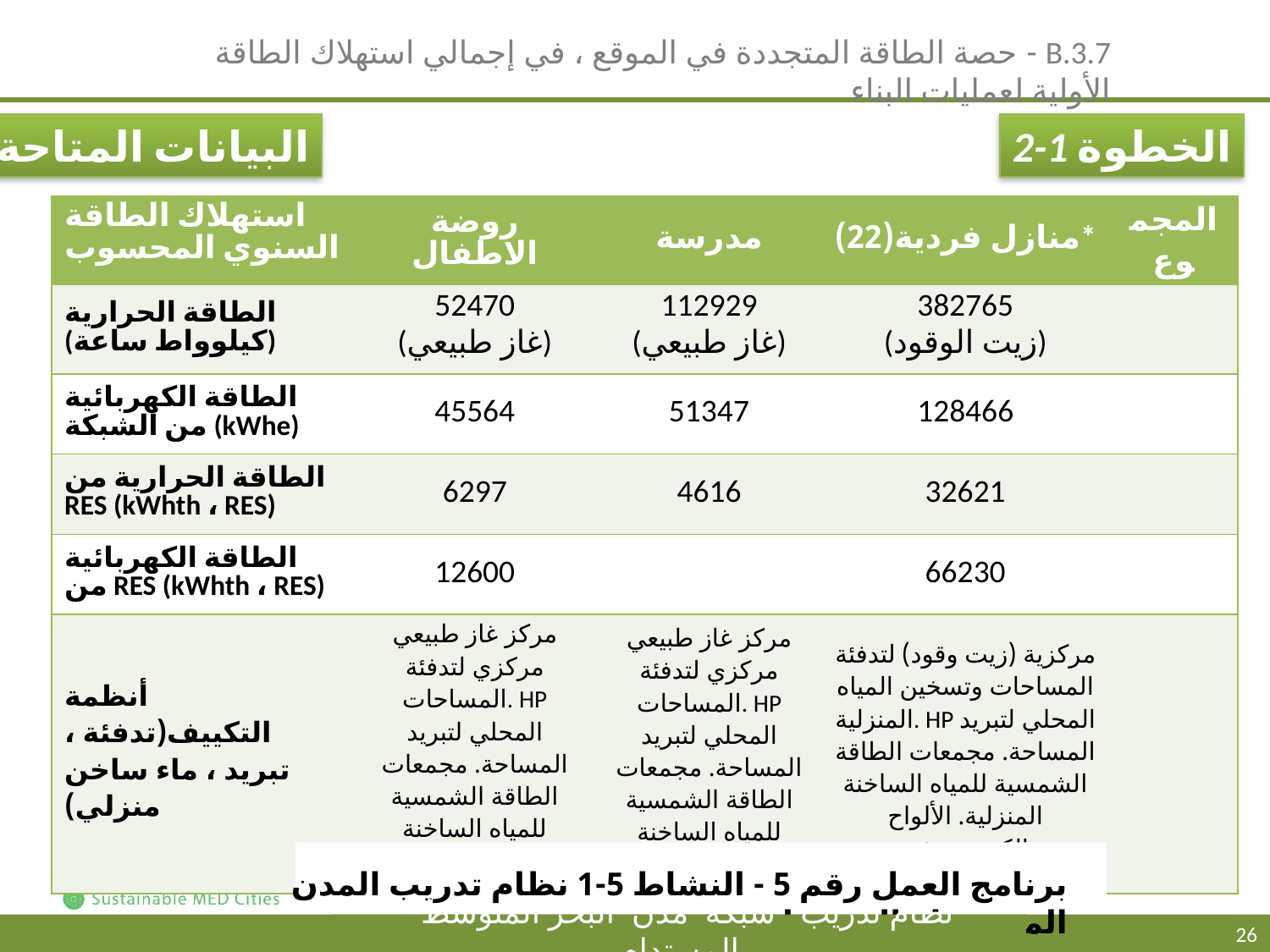

B.3.7 - حصة الطاقة المتجددة في الموقع ، في إجمالي استهلاك الطاقة الأولية لعمليات البناء
الخطوة 1-2
البيانات المتاحة
| استهلاك الطاقة السنوي المحسوب | روضة الاطفال | مدرسة | منازل فردية(22)\* | المجموع |
| --- | --- | --- | --- | --- |
| الطاقة الحرارية (كيلوواط ساعة) | 52470 (غاز طبيعي) | 112929 (غاز طبيعي) | 382765 (زيت الوقود) |  |
| الطاقة الكهربائية من الشبكة (kWhe) | 45564 | 51347 | 128466 |  |
| الطاقة الحرارية من RES (kWhth ، RES) | 6297 | 4616 | 32621 |  |
| الطاقة الكهربائية من RES (kWhth ، RES) | 12600 |  | 66230 |  |
| أنظمة التكييف(تدفئة ، تبريد ، ماء ساخن منزلي) | مركز غاز طبيعي مركزي لتدفئة المساحات. HP المحلي لتبريد المساحة. مجمعات الطاقة الشمسية للمياه الساخنة المنزلية. الألواح الكهروضوئية | مركز غاز طبيعي مركزي لتدفئة المساحات. HP المحلي لتبريد المساحة. مجمعات الطاقة الشمسية للمياه الساخنة المنزلية | مركزية (زيت وقود) لتدفئة المساحات وتسخين المياه المنزلية. HP المحلي لتبريد المساحة. مجمعات الطاقة الشمسية للمياه الساخنة المنزلية. الألواح الكهروضوئية |  |
* بالنسبة للمنازل الفردية ، يتم تقديم الاستهلاك كقيمة إجمالية مجمعة لجميع المباني

برنامج العمل رقم 5 - النشاط 5-1 نظام تدريب المدن المتوسطة المستدامة
نظام تدريب   شبكة  مدن  البحر المتوسط   المستدام
26